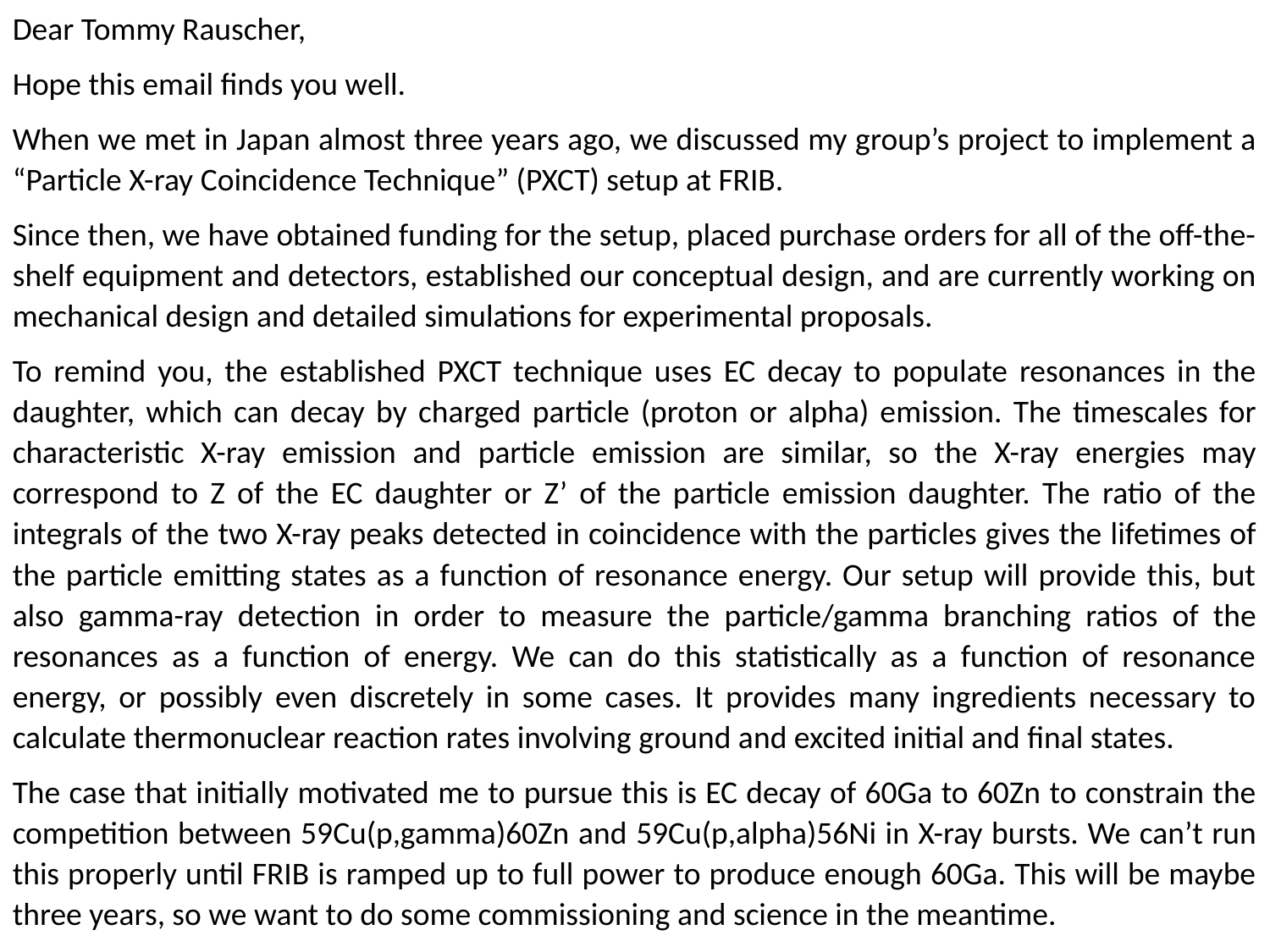

Dear Tommy Rauscher,
Hope this email finds you well.
When we met in Japan almost three years ago, we discussed my group’s project to implement a “Particle X-ray Coincidence Technique” (PXCT) setup at FRIB.
Since then, we have obtained funding for the setup, placed purchase orders for all of the off-the-shelf equipment and detectors, established our conceptual design, and are currently working on mechanical design and detailed simulations for experimental proposals.
To remind you, the established PXCT technique uses EC decay to populate resonances in the daughter, which can decay by charged particle (proton or alpha) emission. The timescales for characteristic X-ray emission and particle emission are similar, so the X-ray energies may correspond to Z of the EC daughter or Z’ of the particle emission daughter. The ratio of the integrals of the two X-ray peaks detected in coincidence with the particles gives the lifetimes of the particle emitting states as a function of resonance energy. Our setup will provide this, but also gamma-ray detection in order to measure the particle/gamma branching ratios of the resonances as a function of energy. We can do this statistically as a function of resonance energy, or possibly even discretely in some cases. It provides many ingredients necessary to calculate thermonuclear reaction rates involving ground and excited initial and final states.
The case that initially motivated me to pursue this is EC decay of 60Ga to 60Zn to constrain the competition between 59Cu(p,gamma)60Zn and 59Cu(p,alpha)56Ni in X-ray bursts. We can’t run this properly until FRIB is ramped up to full power to produce enough 60Ga. This will be maybe three years, so we want to do some commissioning and science in the meantime.